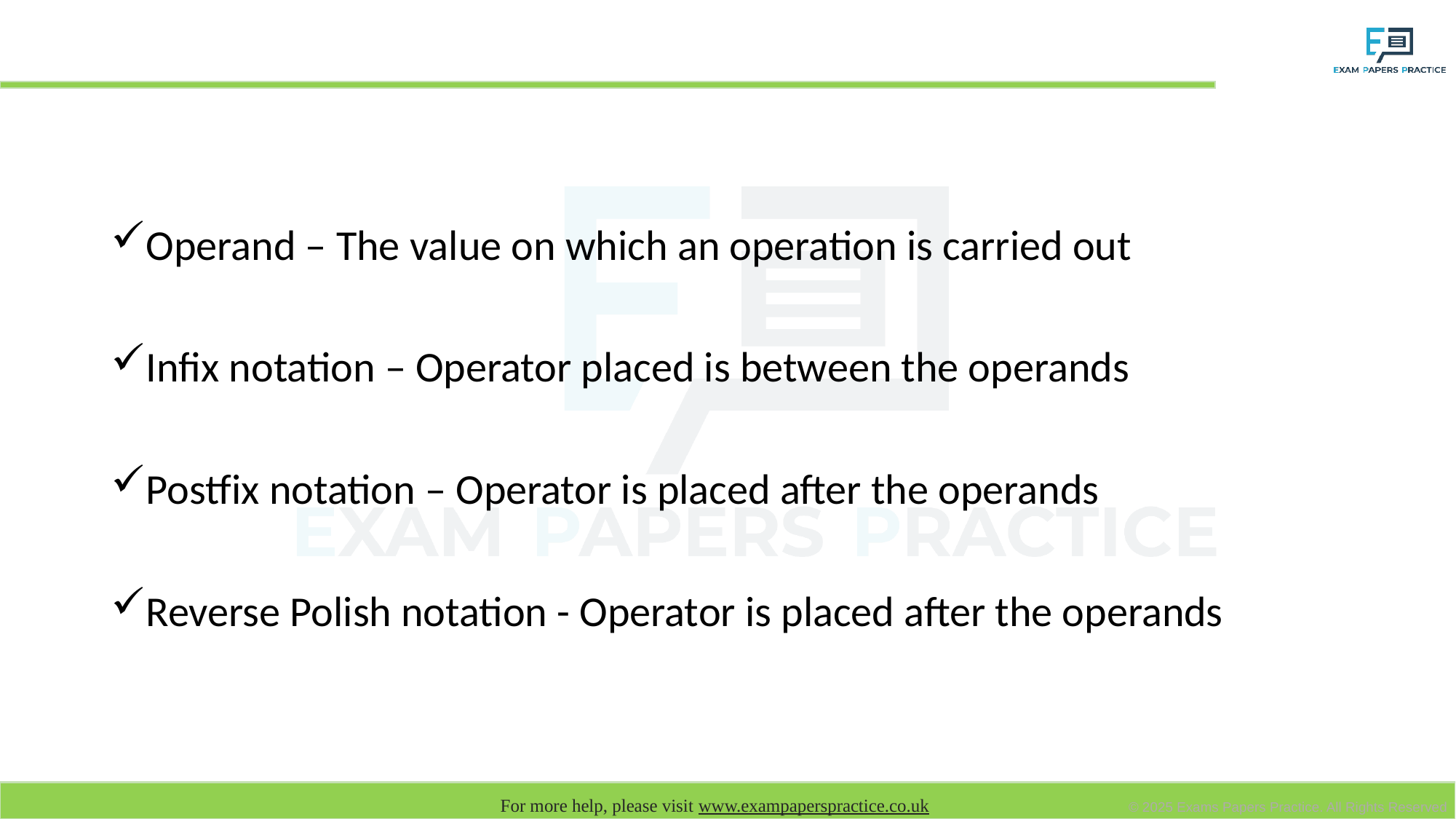

# Keywords
Operand – The value on which an operation is carried out

Infix notation – Operator placed is between the operands

Postfix notation – Operator is placed after the operands

Reverse Polish notation - Operator is placed after the operands